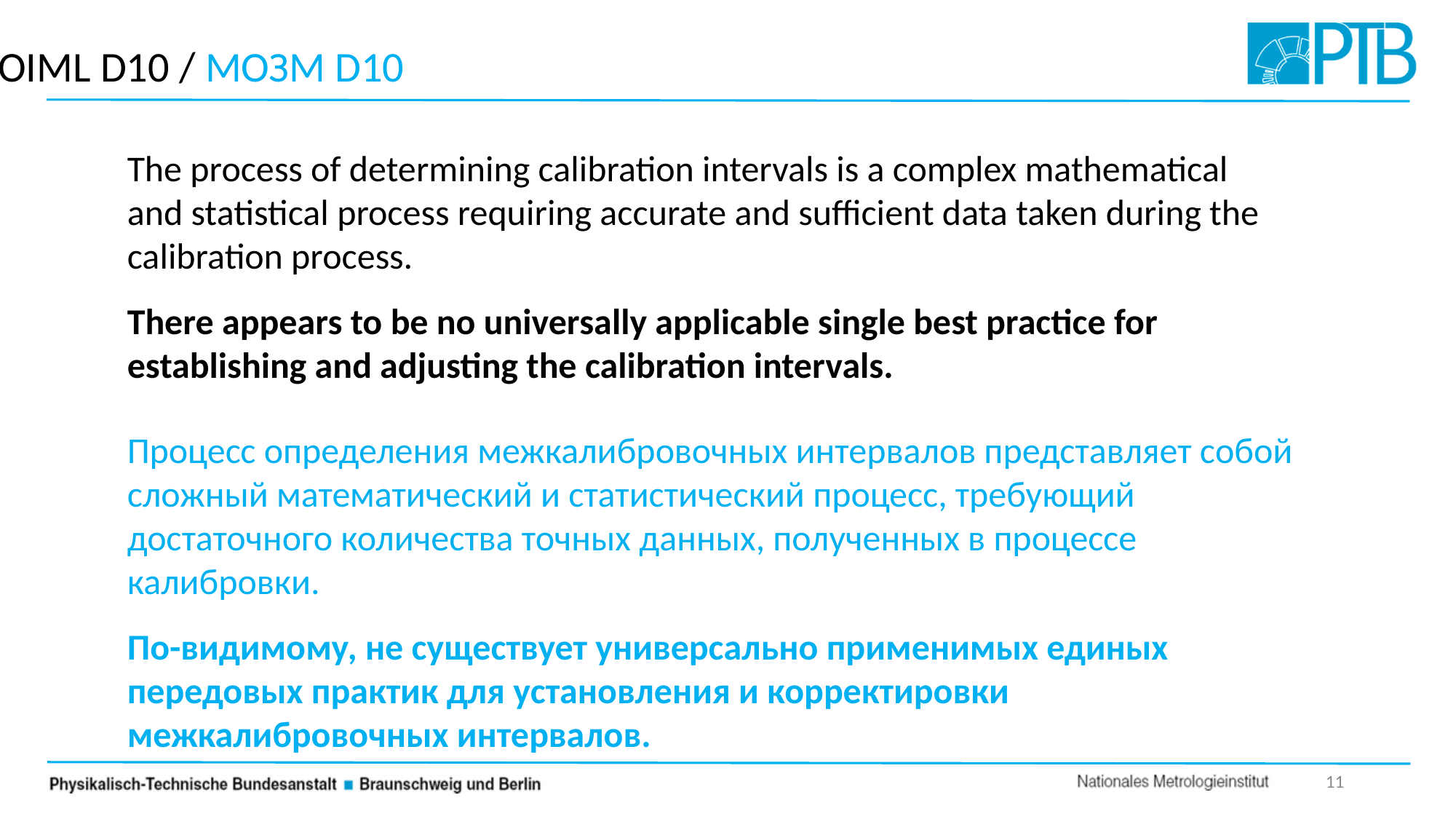

OIML D10 / МОЗМ D10
The process of determining calibration intervals is a complex mathematical and statistical process requiring accurate and sufficient data taken during the calibration process.
There appears to be no universally applicable single best practice for establishing and adjusting the calibration intervals.
Процесс определения межкалибровочных интервалов представляет собой сложный математический и статистический процесс, требующий достаточного количества точных данных, полученных в процессе калибровки.
По-видимому, не существует универсально применимых единых передовых практик для установления и корректировки межкалибровочных интервалов.
11